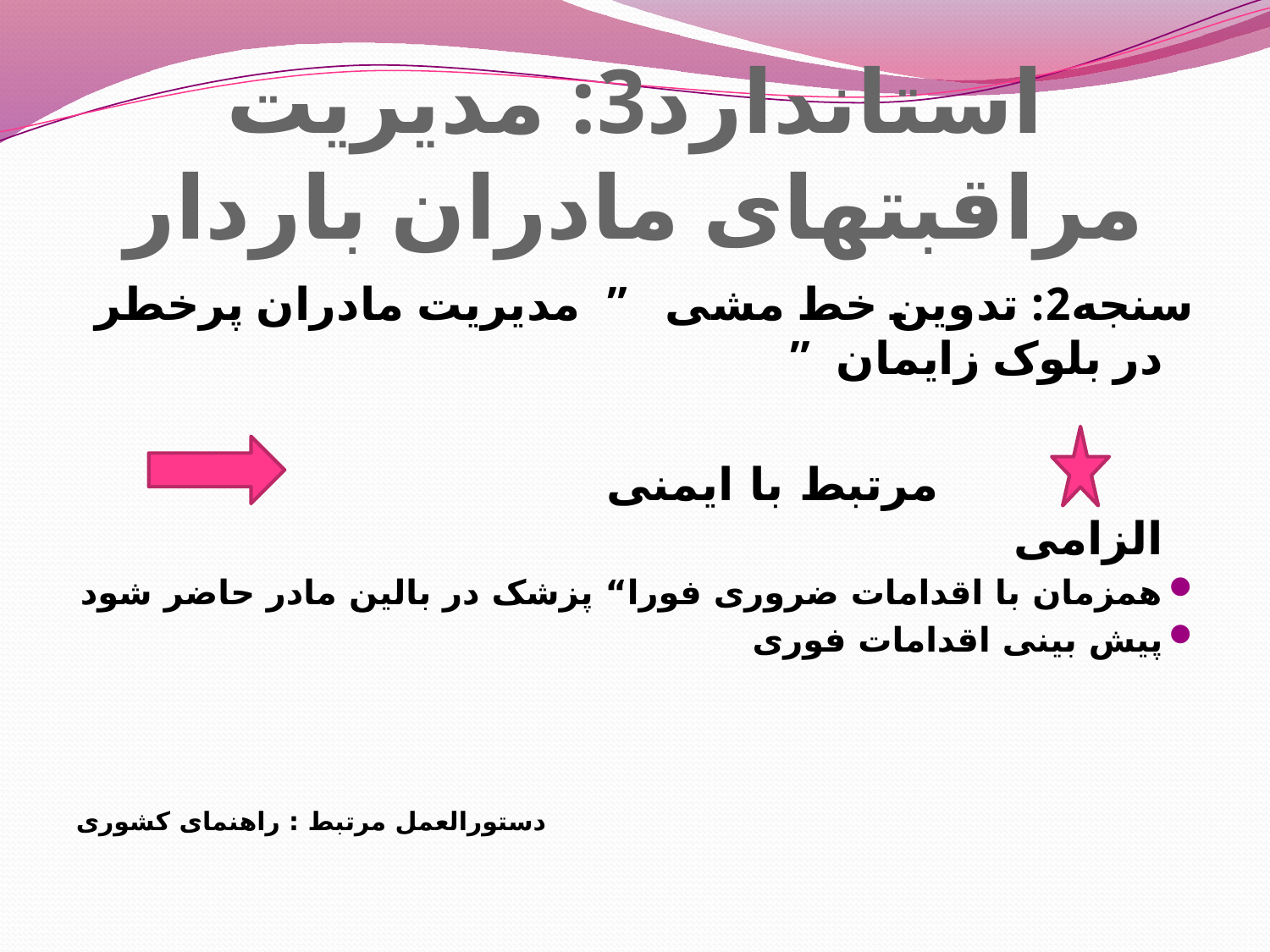

# استاندارد3: مدیریت مراقبتهای مادران باردار
سنجه2: تدوین خط مشی   ”  مدیریت مادران پرخطر  در بلوک زایمان  ”

                مرتبط با ایمنی                              الزامی
همزمان با اقدامات ضروری فورا“ پزشک در بالین مادر حاضر شود
پیش بینی اقدامات فوری

دستورالعمل مرتبط : راهنمای کشوری